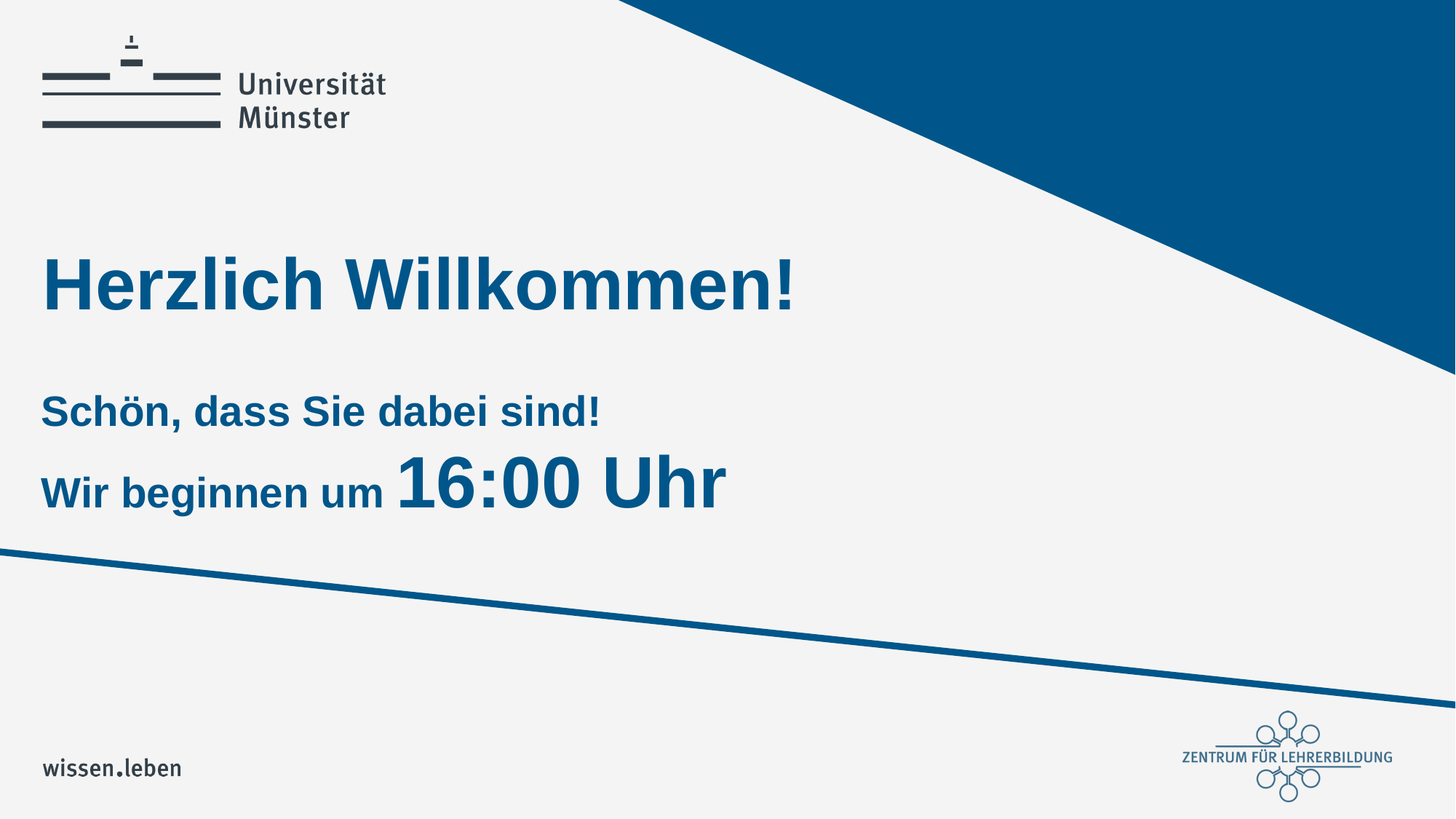

# Herzlich Willkommen!
Schön, dass Sie dabei sind!
Wir beginnen um 16:00 Uhr